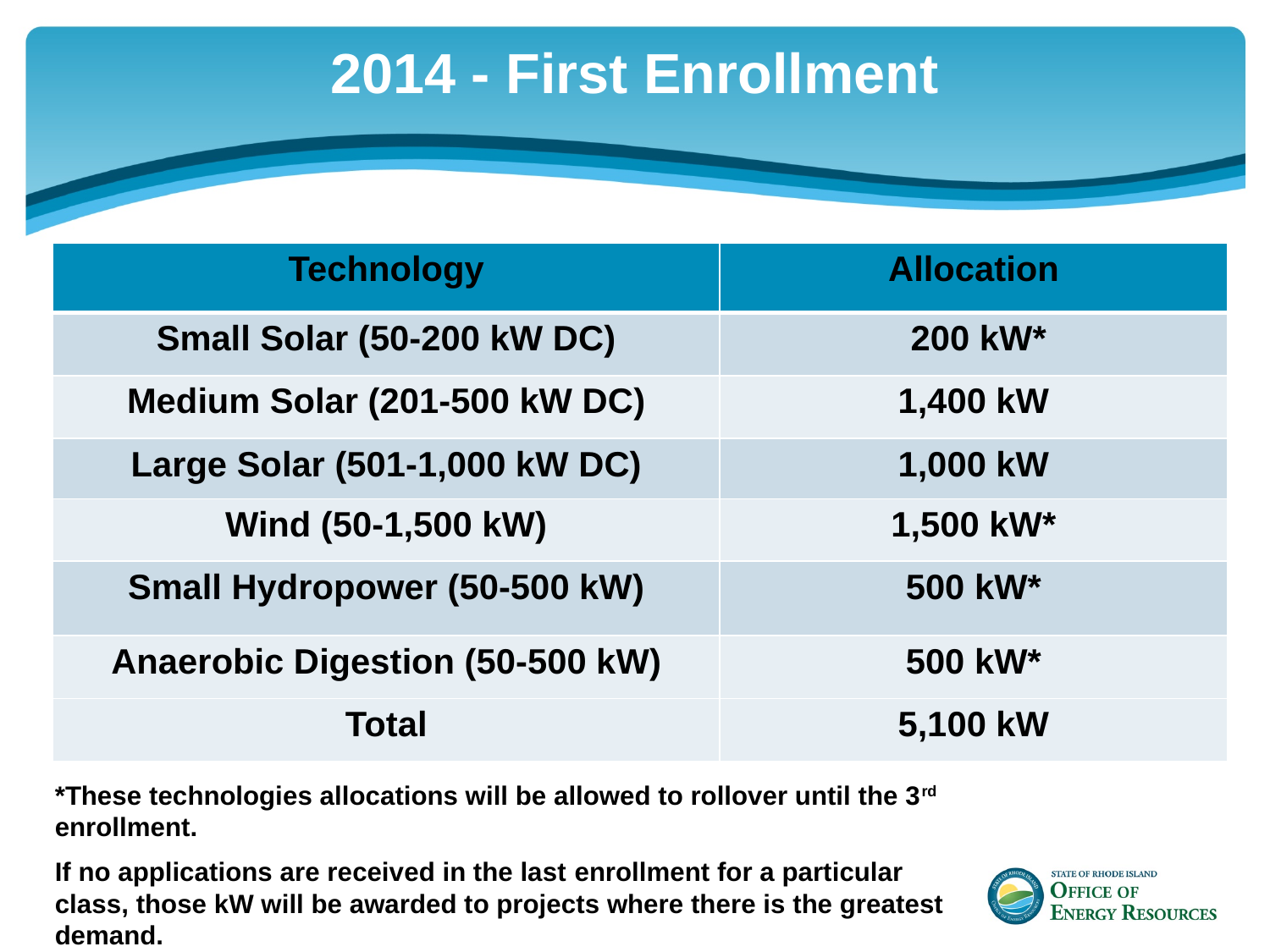

2014 - First Enrollment
| Technology | Allocation |
| --- | --- |
| Small Solar (50-200 kW DC) | 200 kW\* |
| Medium Solar (201-500 kW DC) | 1,400 kW |
| Large Solar (501-1,000 kW DC) | 1,000 kW |
| Wind (50-1,500 kW) | 1,500 kW\* |
| Small Hydropower (50-500 kW) | 500 kW\* |
| Anaerobic Digestion (50-500 kW) | 500 kW\* |
| Total | 5,100 kW |
*These technologies allocations will be allowed to rollover until the 3rd enrollment.
If no applications are received in the last enrollment for a particular class, those kW will be awarded to projects where there is the greatest demand.